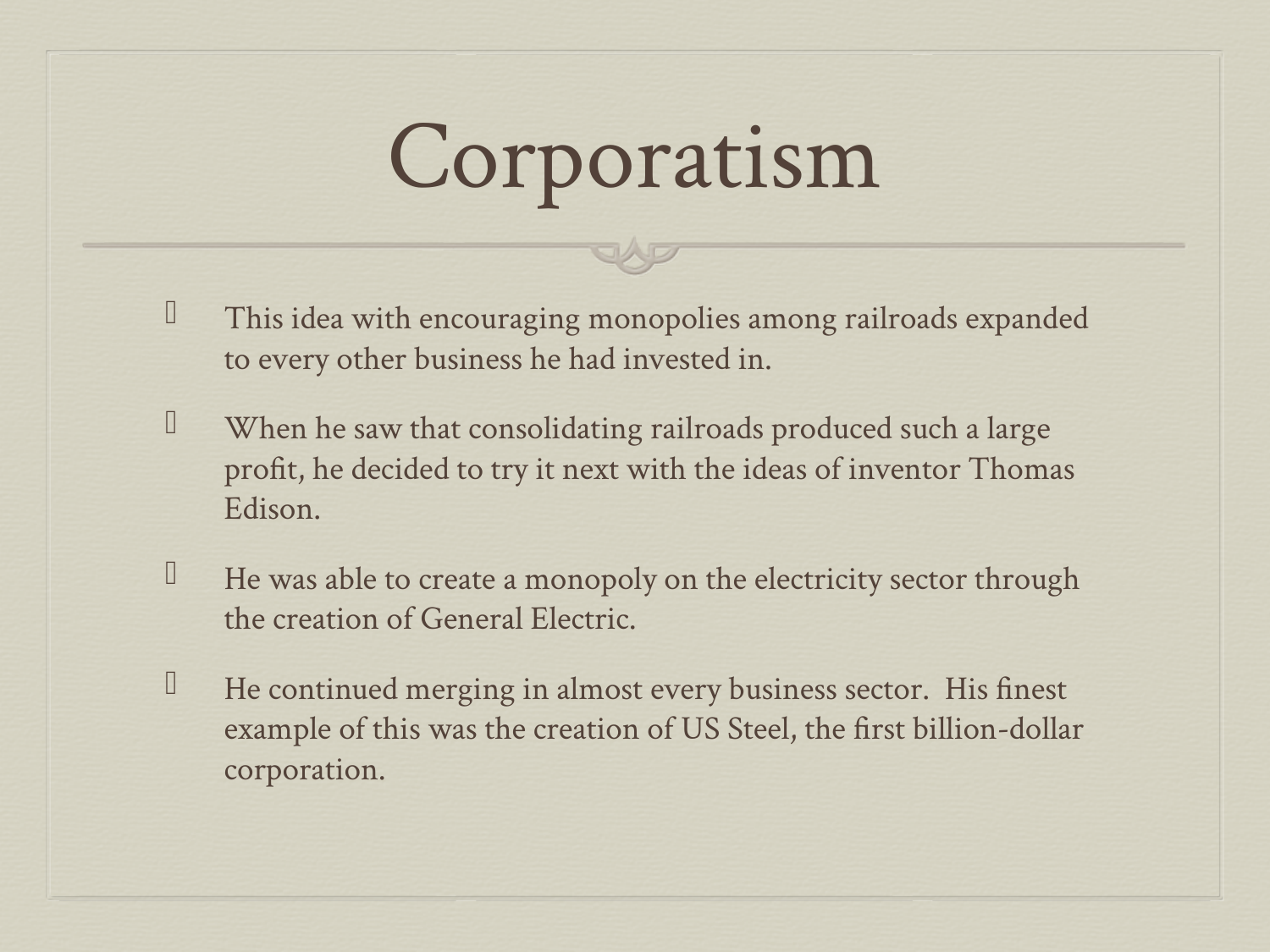

# Corporatism
This idea with encouraging monopolies among railroads expanded to every other business he had invested in.
When he saw that consolidating railroads produced such a large profit, he decided to try it next with the ideas of inventor Thomas Edison.
He was able to create a monopoly on the electricity sector through the creation of General Electric.
He continued merging in almost every business sector.  His finest example of this was the creation of US Steel, the first billion-dollar corporation.